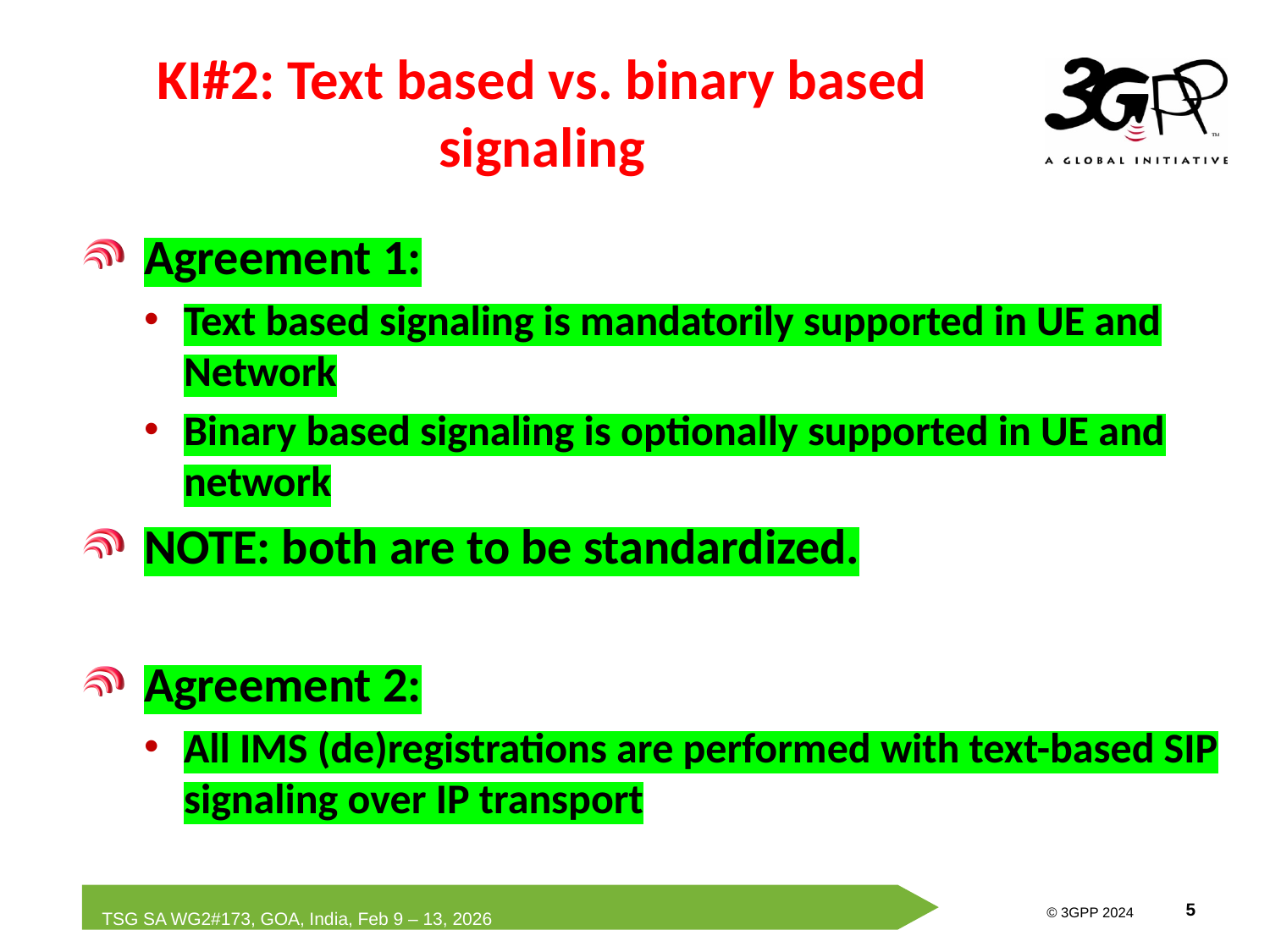

# KI#2: Text based vs. binary based signaling
Agreement 1:
Text based signaling is mandatorily supported in UE and Network
Binary based signaling is optionally supported in UE and network
NOTE: both are to be standardized.

Agreement 2:
All IMS (de)registrations are performed with text-based SIP signaling over IP transport